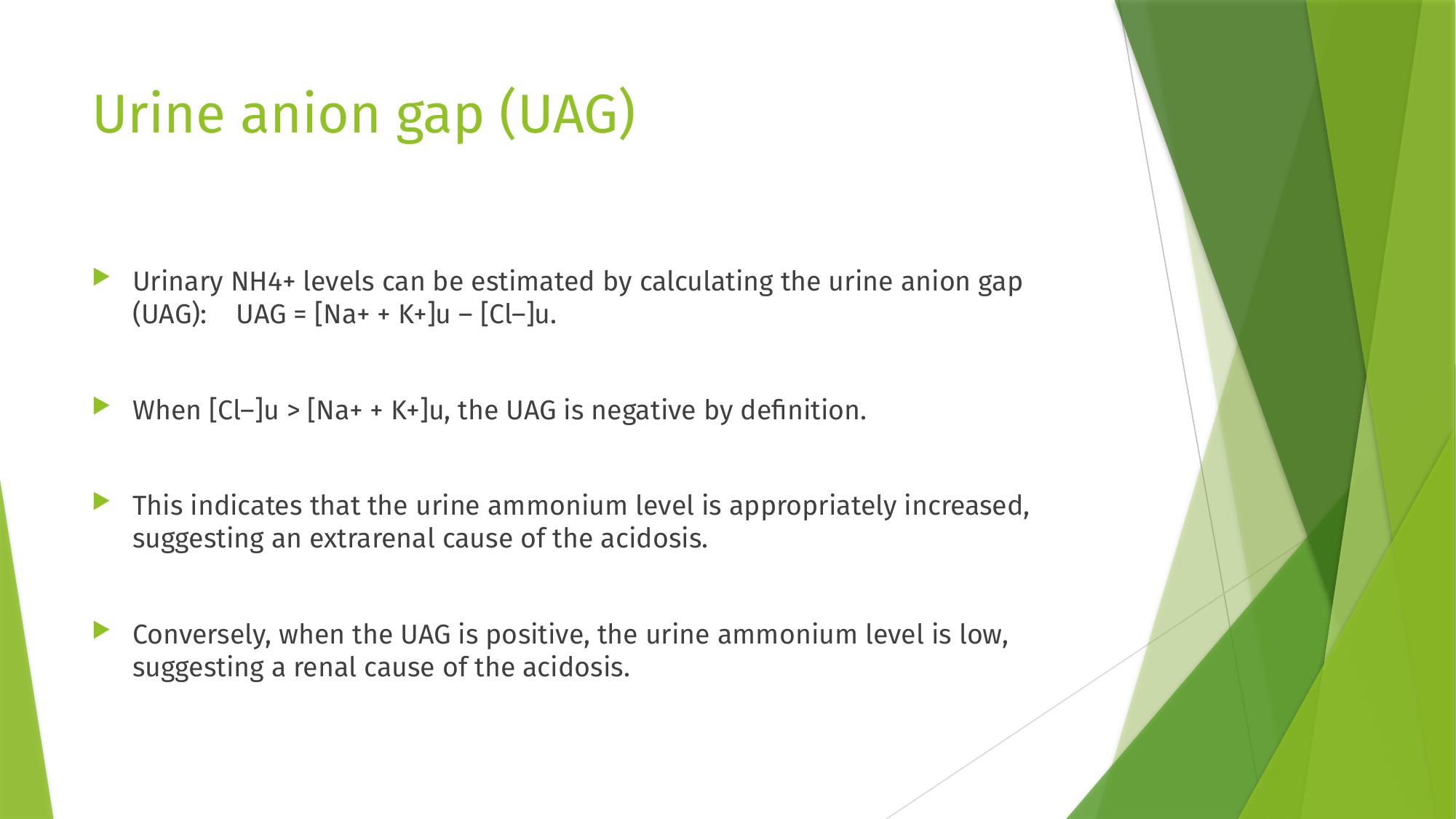

# Urine anion gap (UAG)
Urinary NH4+ levels can be estimated by calculating the urine anion gap (UAG):    UAG = [Na+ + K+]u – [Cl–]u.

When [Cl–]u > [Na+ + K+]u, the UAG is negative by definition.

This indicates that the urine ammonium level is appropriately increased, suggesting an extrarenal cause of the acidosis.

Conversely, when the UAG is positive, the urine ammonium level is low, suggesting a renal cause of the acidosis.